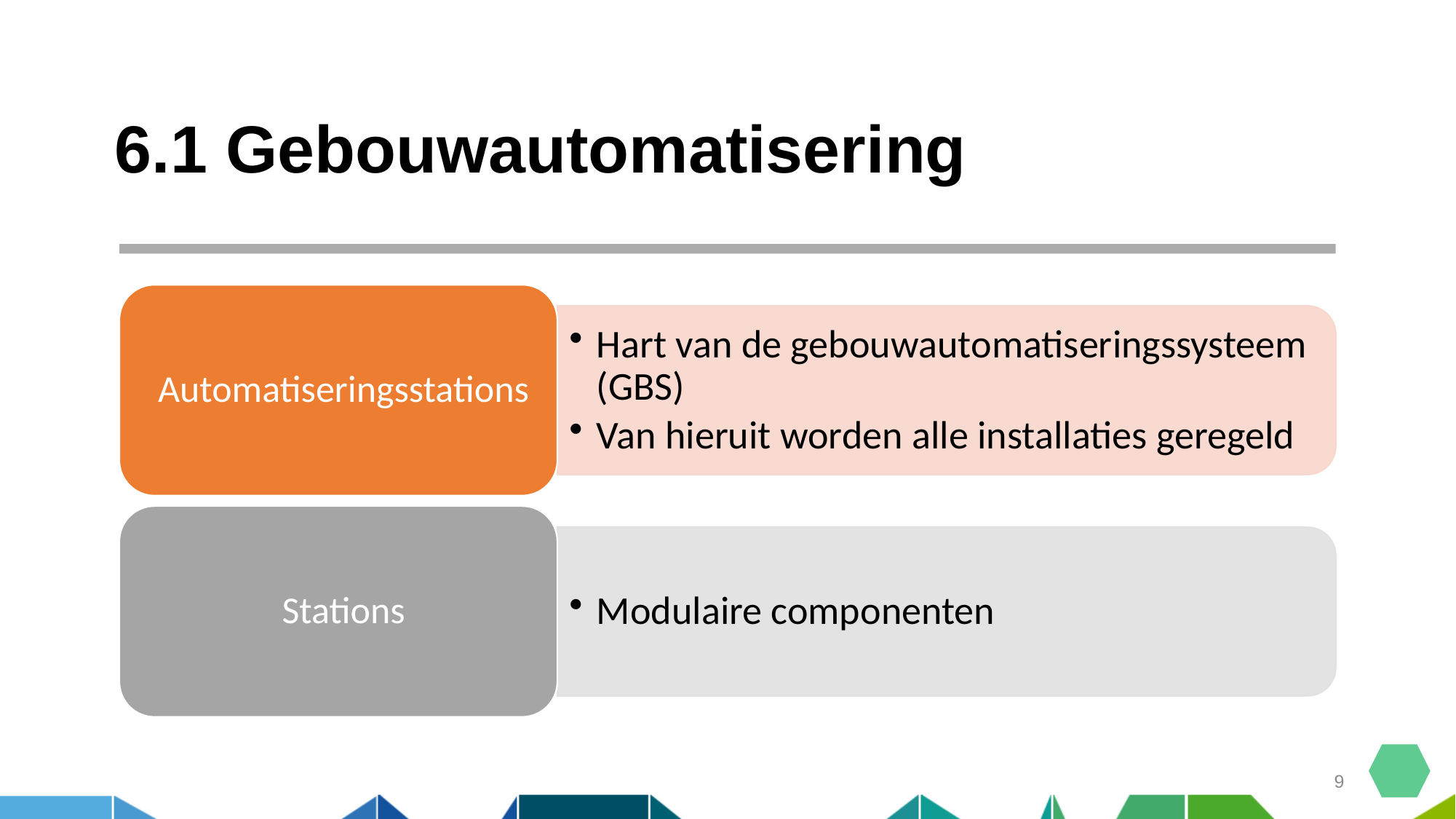

# 6.1 Gebouwautomatisering

Hart van de gebouwautomatiseringssysteem (GBS)
Van hieruit worden alle installaties geregeld
Automatiseringsstations
Modulaire componenten
Stations
9